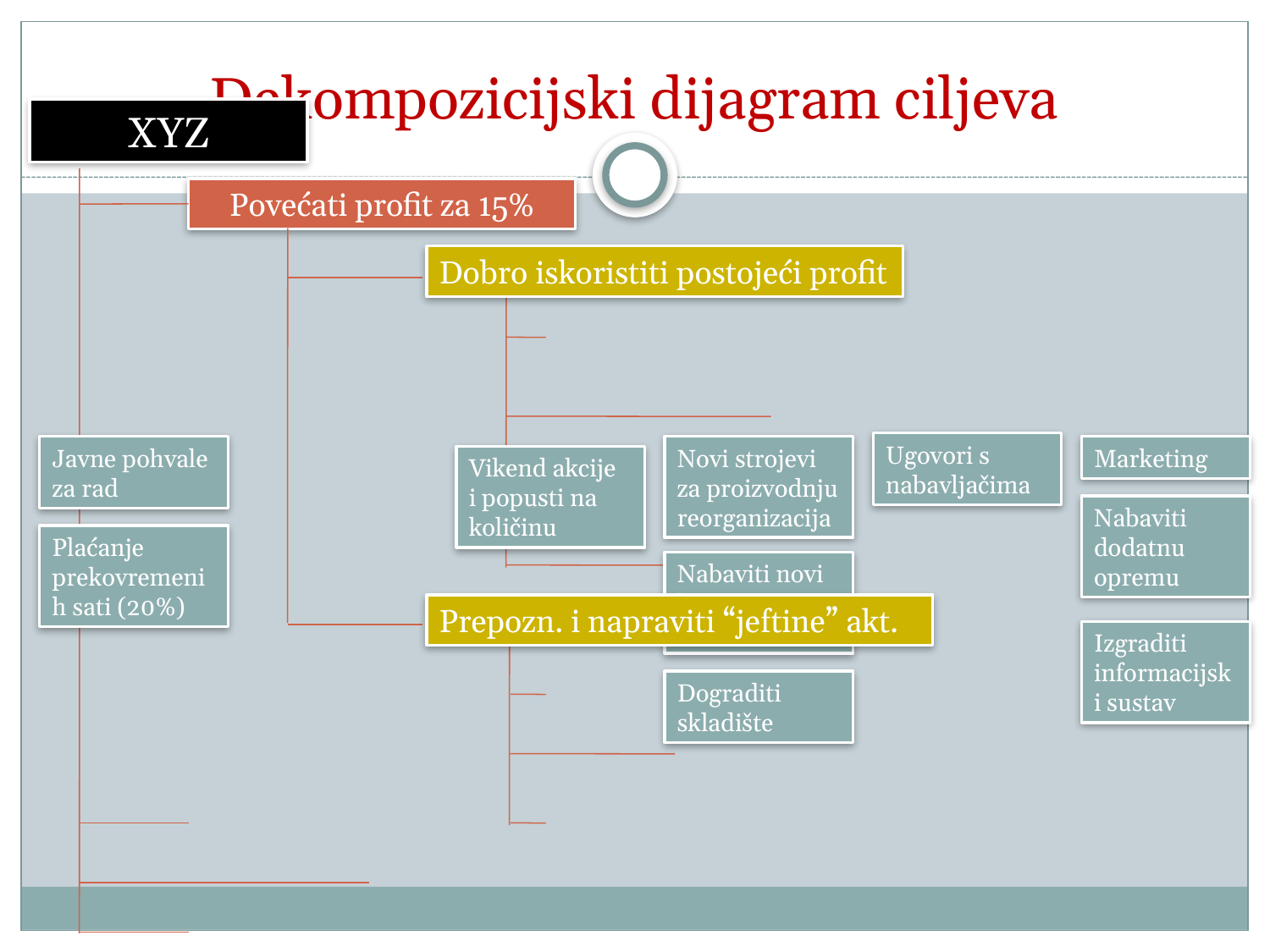

# Dekompozicijski dijagram ciljeva
XYZ
Povećati profit za 15%
Dobro iskoristiti postojeći profit
Ugovori s nabavljačima
Javne pohvale za rad
Novi strojevi za proizvodnju reorganizacija
Marketing
Vikend akcije  i popusti na količinu
Nabaviti dodatnu opremu
Plaćanje prekovremenih sati (20%)
Nabaviti novi kamion za transport
Prepozn. i napraviti “jeftine” akt.
Izgraditi informacijski sustav
Dograditi skladište